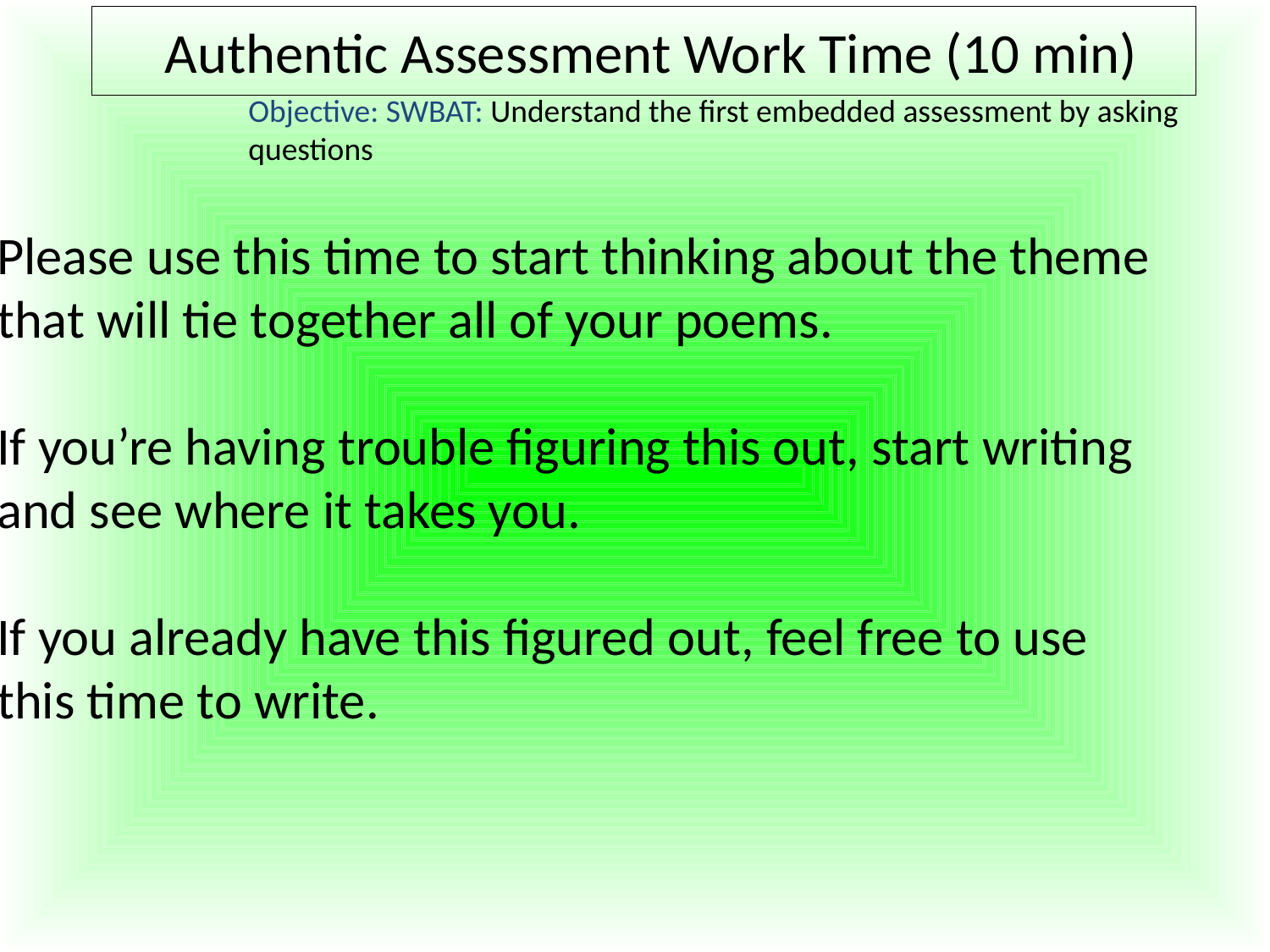

# Authentic Assessment Work Time (10 min)
	Objective: SWBAT: Understand the first embedded assessment by asking questions

Please use this time to start thinking about the theme
that will tie together all of your poems.

If you’re having trouble figuring this out, start writing
and see where it takes you.

If you already have this figured out, feel free to use
this time to write.